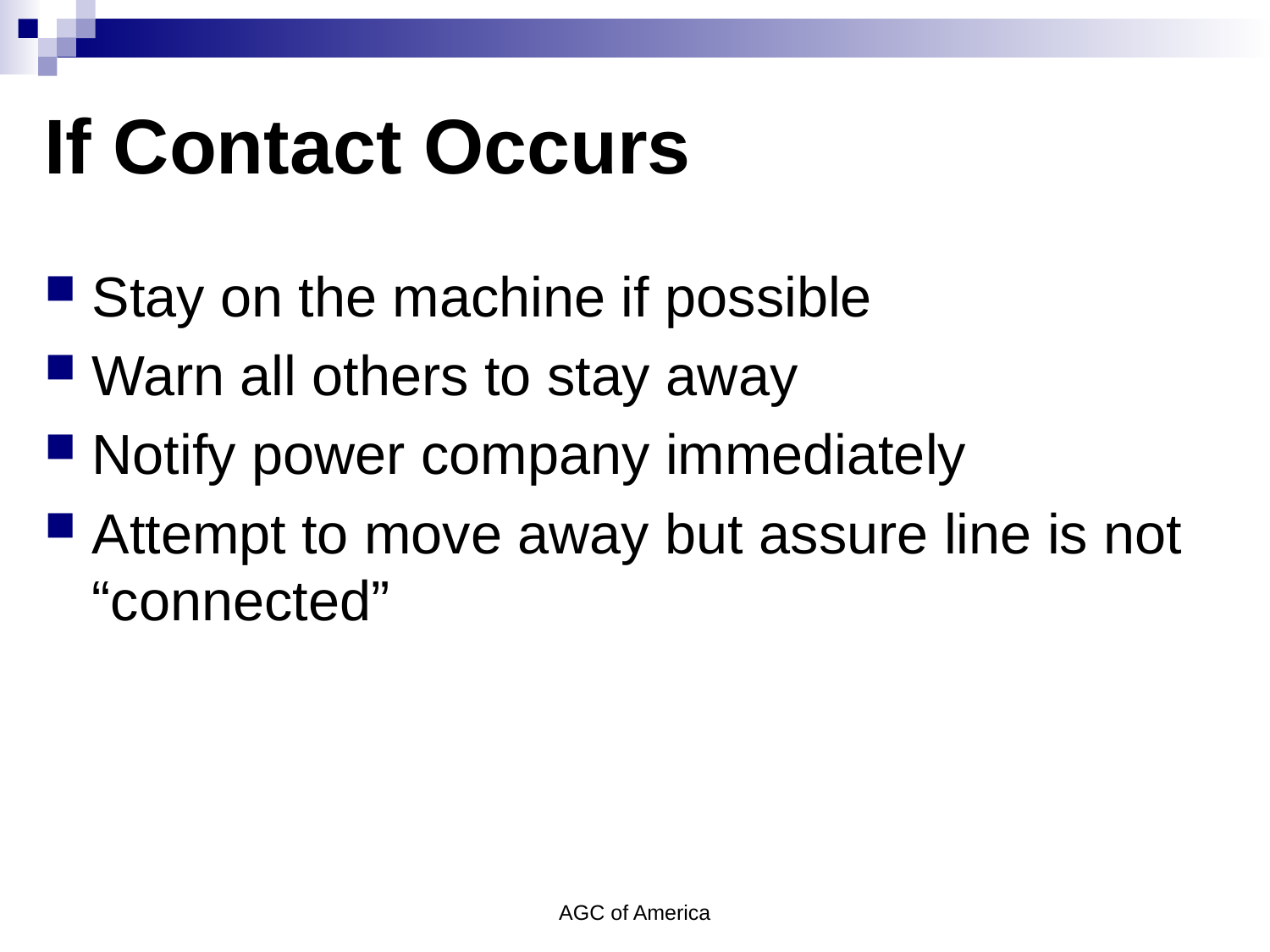

# If Contact Occurs
Stay on the machine if possible
Warn all others to stay away
Notify power company immediately
Attempt to move away but assure line is not “connected”

AGC of America